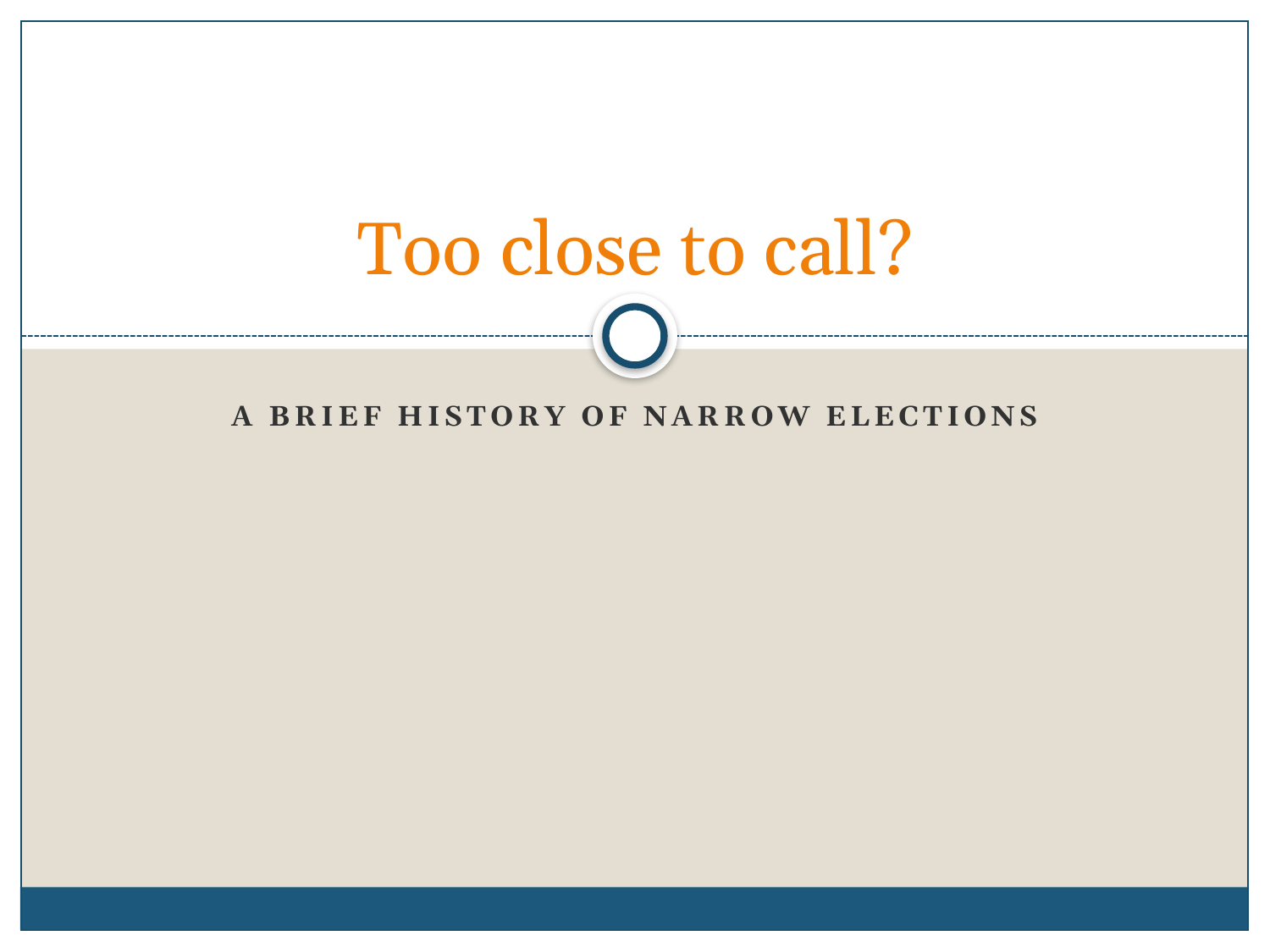

# Too close to call?
A Brief History of Narrow Elections